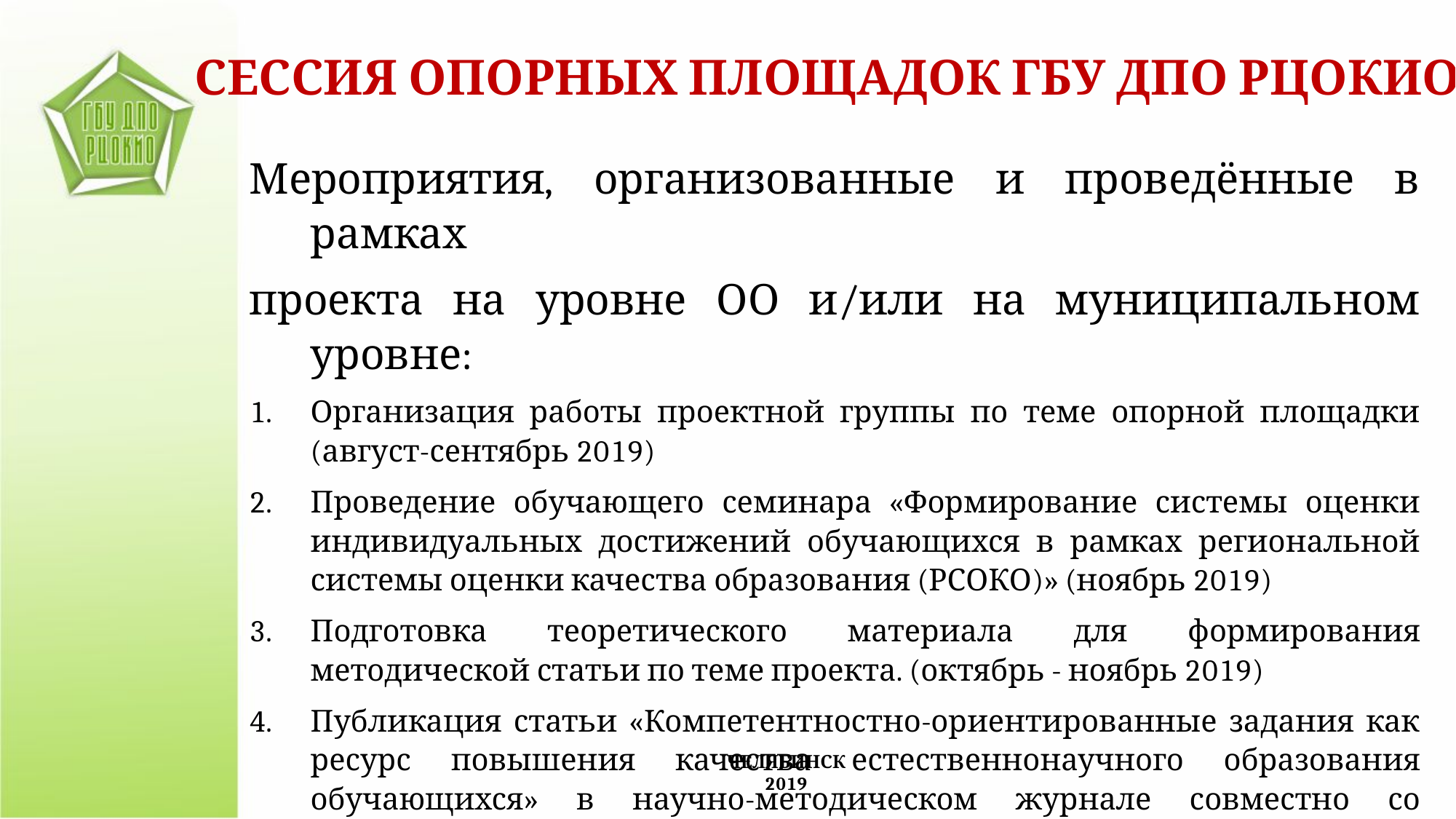

СЕССИЯ ОПОРНЫХ ПЛОЩАДОК ГБУ ДПО РЦОКИО
Мероприятия, организованные и проведённые в рамках
проекта на уровне ОО и/или на муниципальном уровне:
Организация работы проектной группы по теме опорной площадки (август-сентябрь 2019)
Проведение обучающего семинара «Формирование системы оценки индивидуальных достижений обучающихся в рамках региональной системы оценки качества образования (РСОКО)» (ноябрь 2019)
Подготовка теоретического материала для формирования методической статьи по теме проекта. (октябрь - ноябрь 2019)
Публикация статьи «Компетентностно-ориентированные задания как ресурс повышения качества естественнонаучного образования обучающихся» в научно-методическом журнале совместно со специалистами ГБУ ДПО РЦОКИО
ЧЕЛЯБИНСК
2019